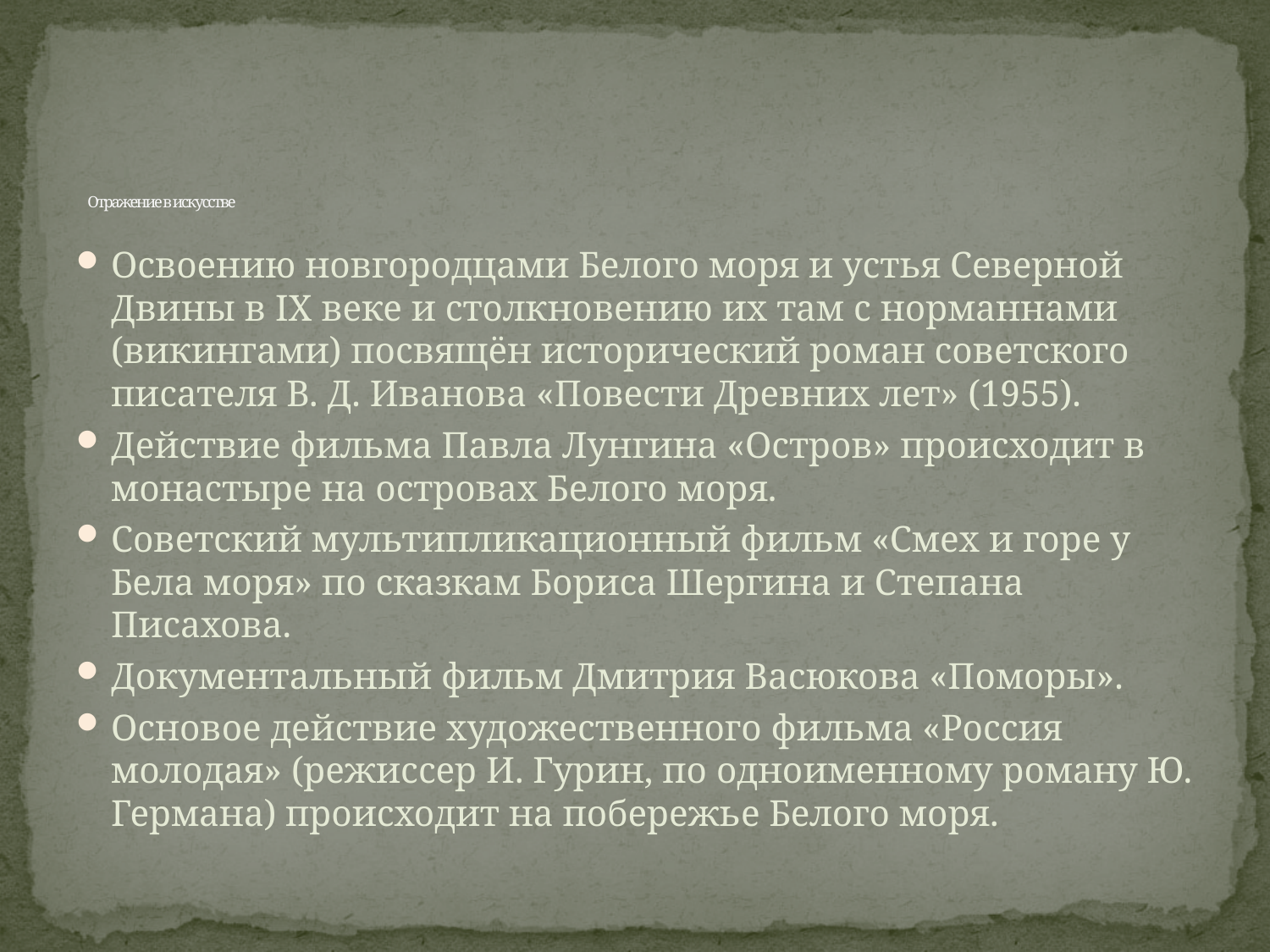

# Отражение в искусстве
Освоению новгородцами Белого моря и устья Северной Двины в IX веке и столкновению их там с норманнами (викингами) посвящён исторический роман советского писателя В. Д. Иванова «Повести Древних лет» (1955).
Действие фильма Павла Лунгина «Остров» происходит в монастыре на островах Белого моря.
Советский мультипликационный фильм «Смех и горе у Бела моря» по сказкам Бориса Шергина и Степана Писахова.
Документальный фильм Дмитрия Васюкова «Поморы».
Основое действие художественного фильма «Россия молодая» (режиссер И. Гурин, по одноименному роману Ю. Германа) происходит на побережье Белого моря.